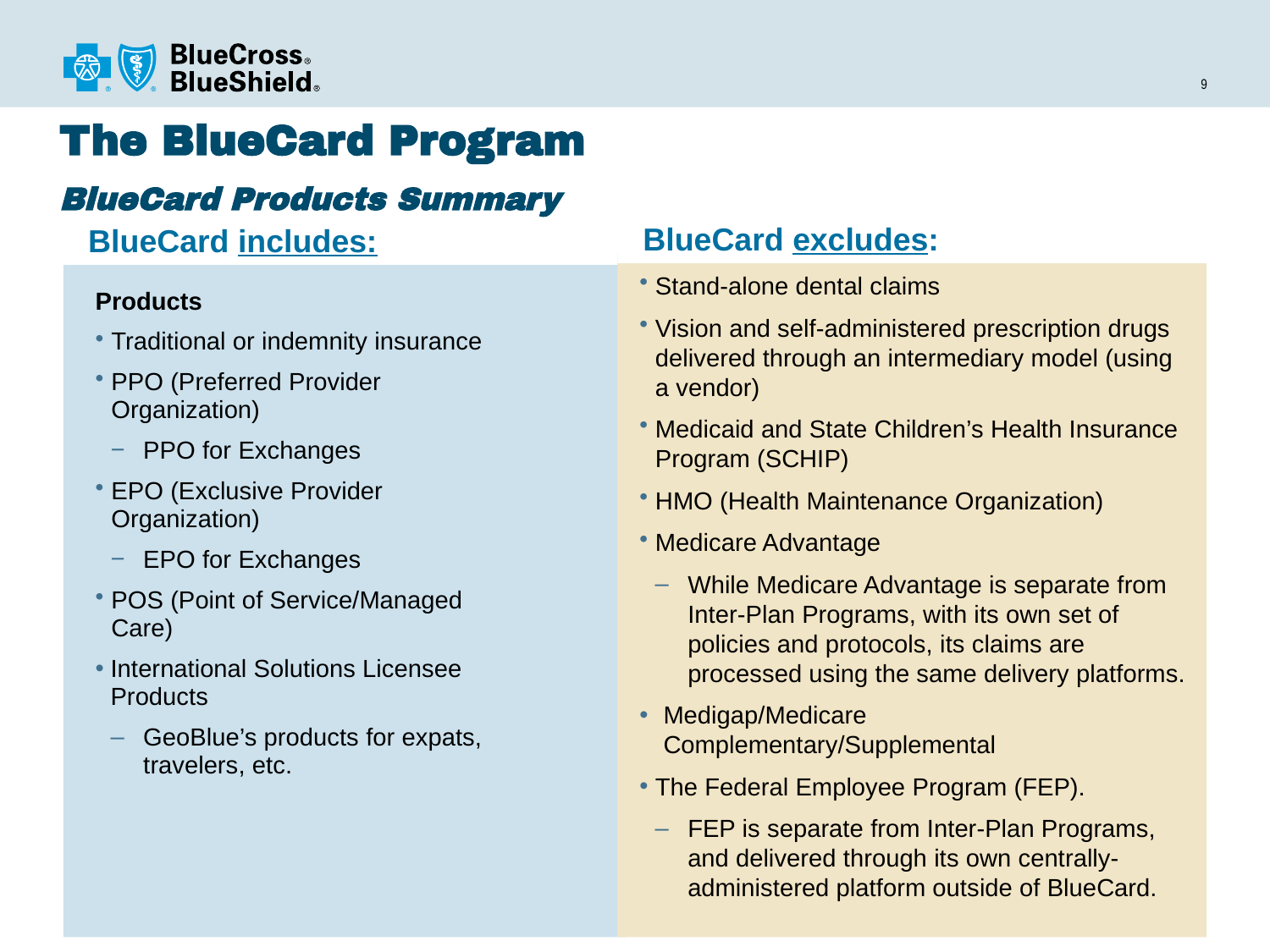

# The BlueCard Program BlueCard Products Summary
BlueCard excludes:
BlueCard includes:

Stand-alone dental claims
Vision and self-administered prescription drugs delivered through an intermediary model (using a vendor)
Medicaid and State Children’s Health Insurance Program (SCHIP)
HMO (Health Maintenance Organization)
Medicare Advantage
While Medicare Advantage is separate from Inter-Plan Programs, with its own set of policies and protocols, its claims are processed using the same delivery platforms.
Medigap/Medicare Complementary/Supplemental
The Federal Employee Program (FEP).
FEP is separate from Inter-Plan Programs, and delivered through its own centrally-administered platform outside of BlueCard.
Products
Traditional or indemnity insurance
PPO (Preferred Provider Organization)
PPO for Exchanges
EPO (Exclusive Provider Organization)
EPO for Exchanges
POS (Point of Service/Managed Care)
International Solutions Licensee Products
GeoBlue’s products for expats, travelers, etc.